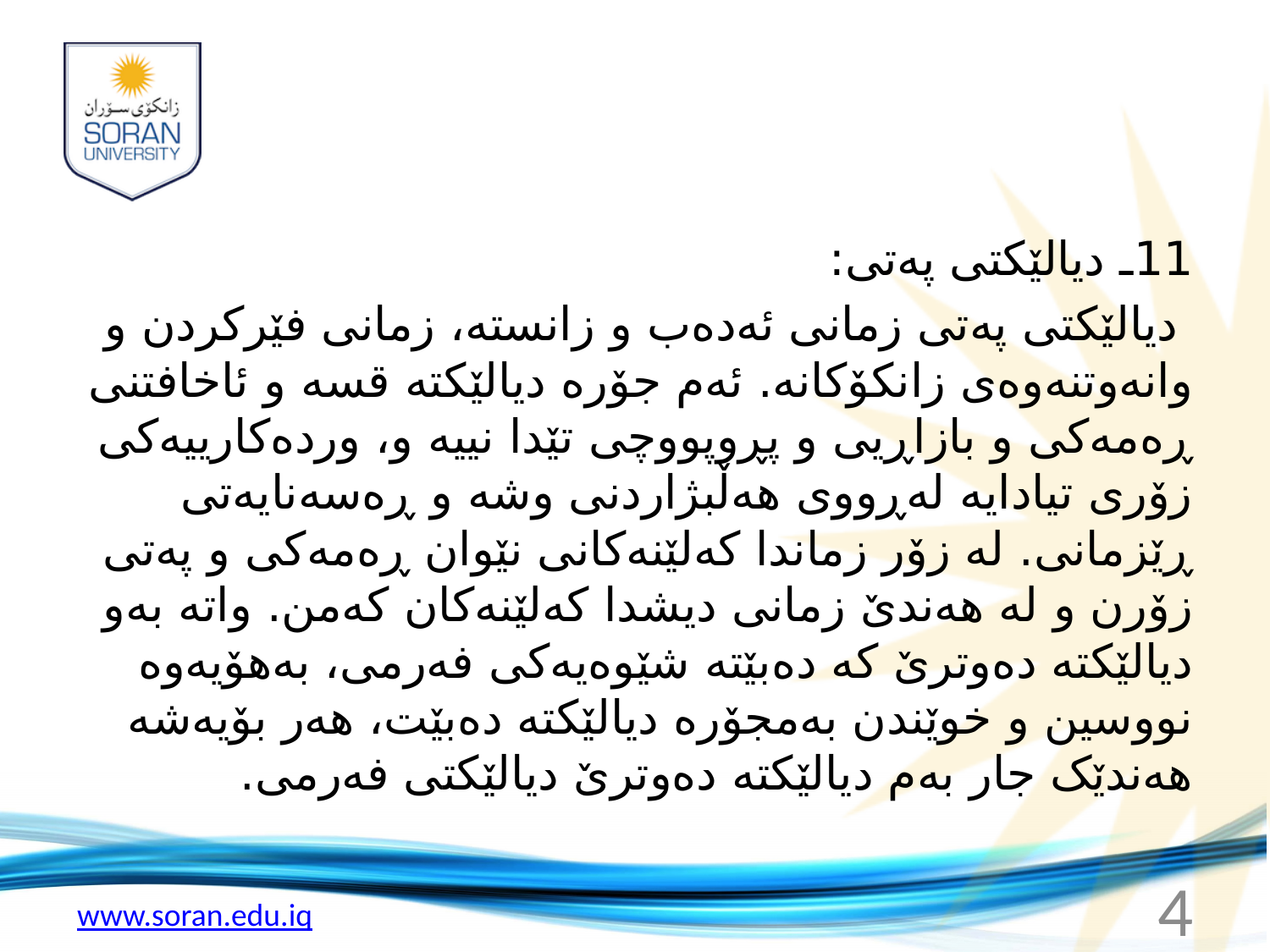

#
11ـ دیالێکتى پەتى:
 دیالێکتى پەتى زمانى ئەدەب و زانستە، زمانى فێرکردن و وانەوتنەوەى زانکۆکانە. ئەم جۆرە دیالێکتە قسە و ئاخافتنى ڕەمەکى و بازاڕیى و پڕوپووچى تێدا نییە و، وردەکارییەکى زۆرى تیادایە لەڕووى هەڵبژاردنى وشە و ڕەسەنایەتى ڕێزمانى. لە زۆر زماندا کەلێنەکانى نێوان ڕەمەکى و پەتى زۆرن و لە هەندێ زمانى دیشدا کەلێنەکان کەمن. واتە بەو دیالێکتە دەوترێ کە دەبێتە شێوەیەکى فەرمى، بەهۆیەوە نووسین و خوێندن بەمجۆرە دیالێکتە دەبێت، هەر بۆیەشە هەندێک جار بەم دیالێکتە دەوترێ دیالێکتى فەرمى.

4